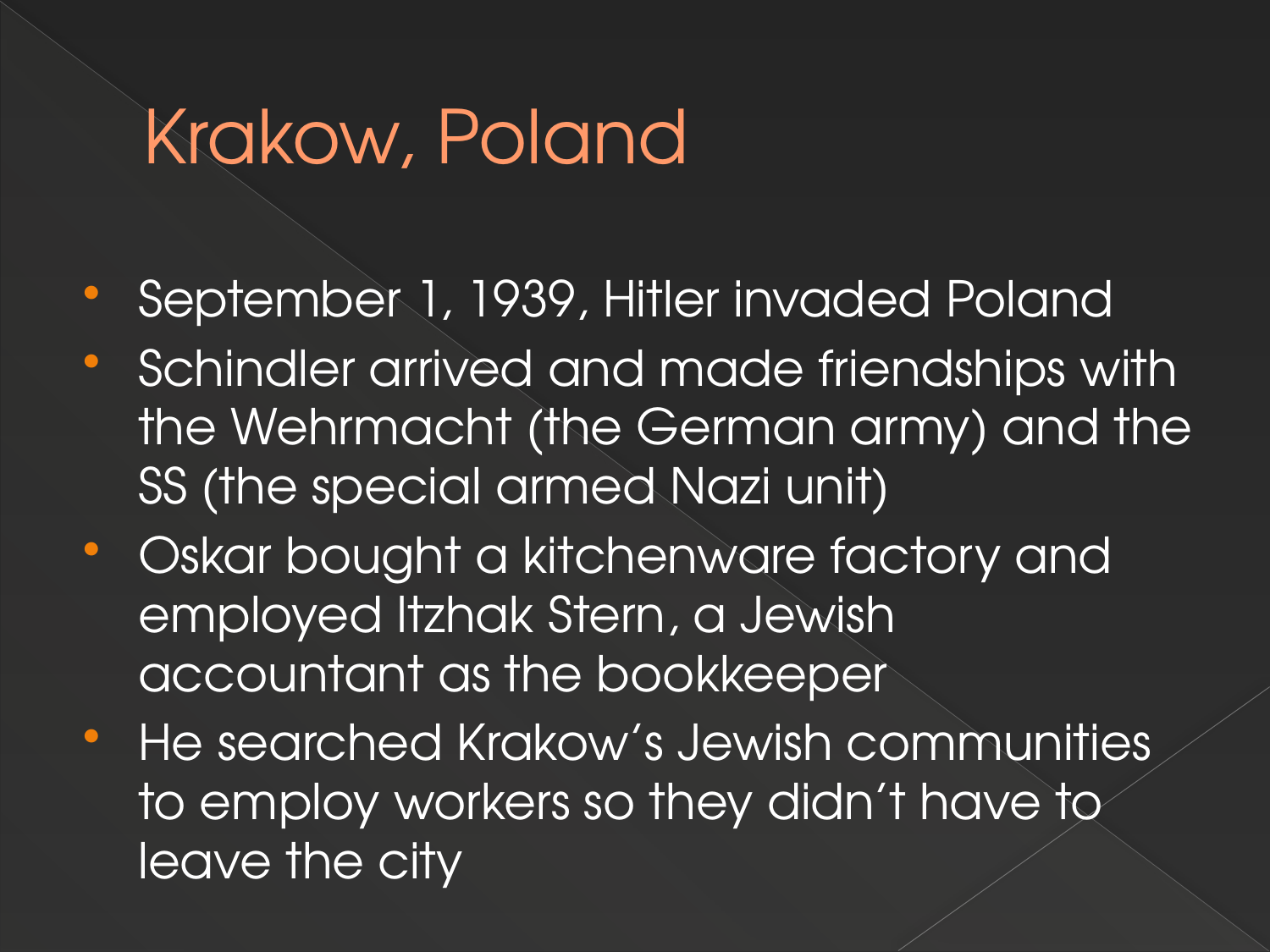

# Krakow, Poland
September 1, 1939, Hitler invaded Poland
Schindler arrived and made friendships with the Wehrmacht (the German army) and the SS (the special armed Nazi unit)
Oskar bought a kitchenware factory and employed Itzhak Stern, a Jewish accountant as the bookkeeper
He searched Krakow’s Jewish communities to employ workers so they didn’t have to leave the city